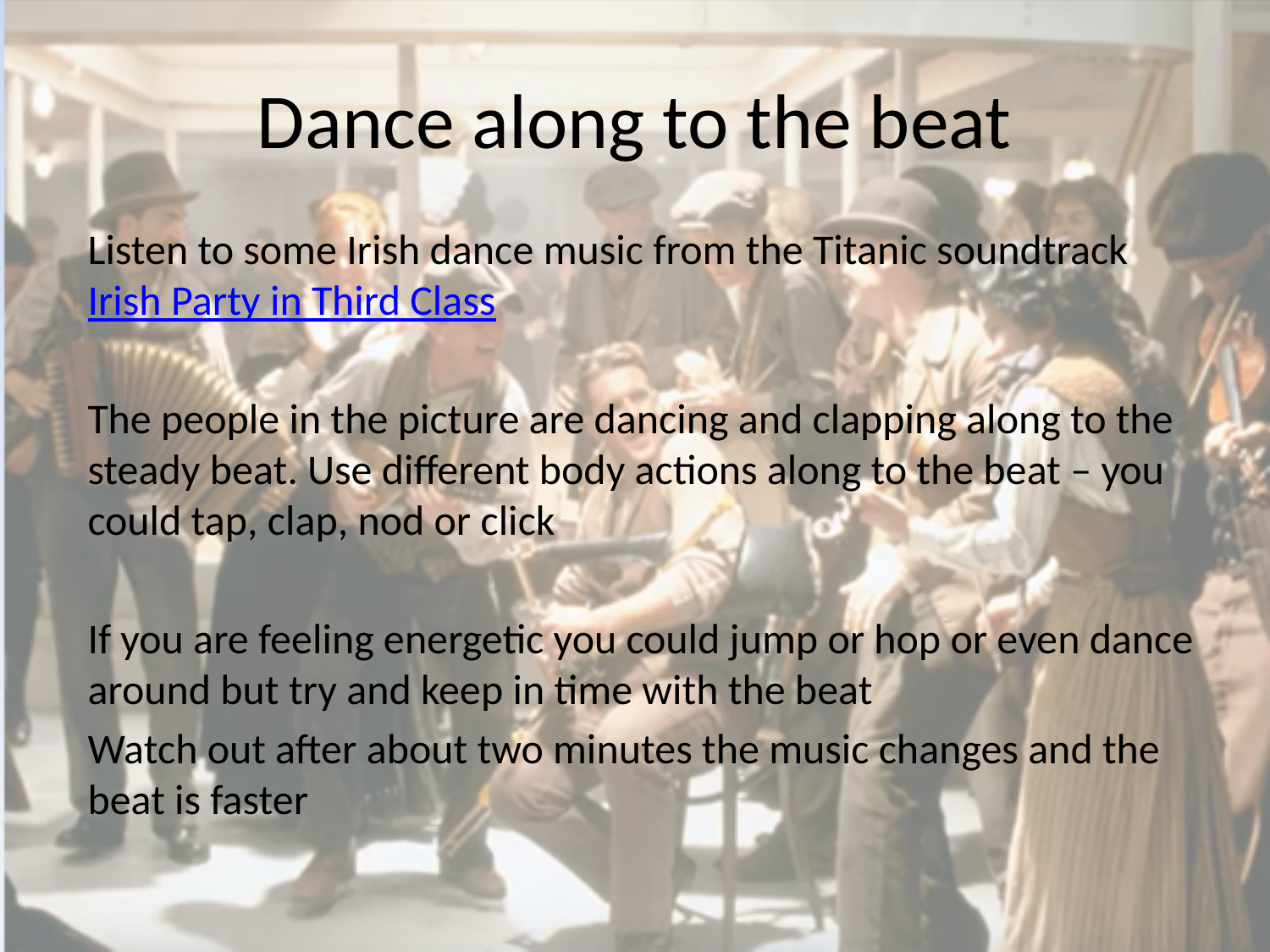

# Dance along to the beat
Listen to some Irish dance music from the Titanic soundtrack Irish Party in Third Class

The people in the picture are dancing and clapping along to the steady beat. Use different body actions along to the beat – you could tap, clap, nod or click

If you are feeling energetic you could jump or hop or even dance around but try and keep in time with the beat
Watch out after about two minutes the music changes and the beat is faster